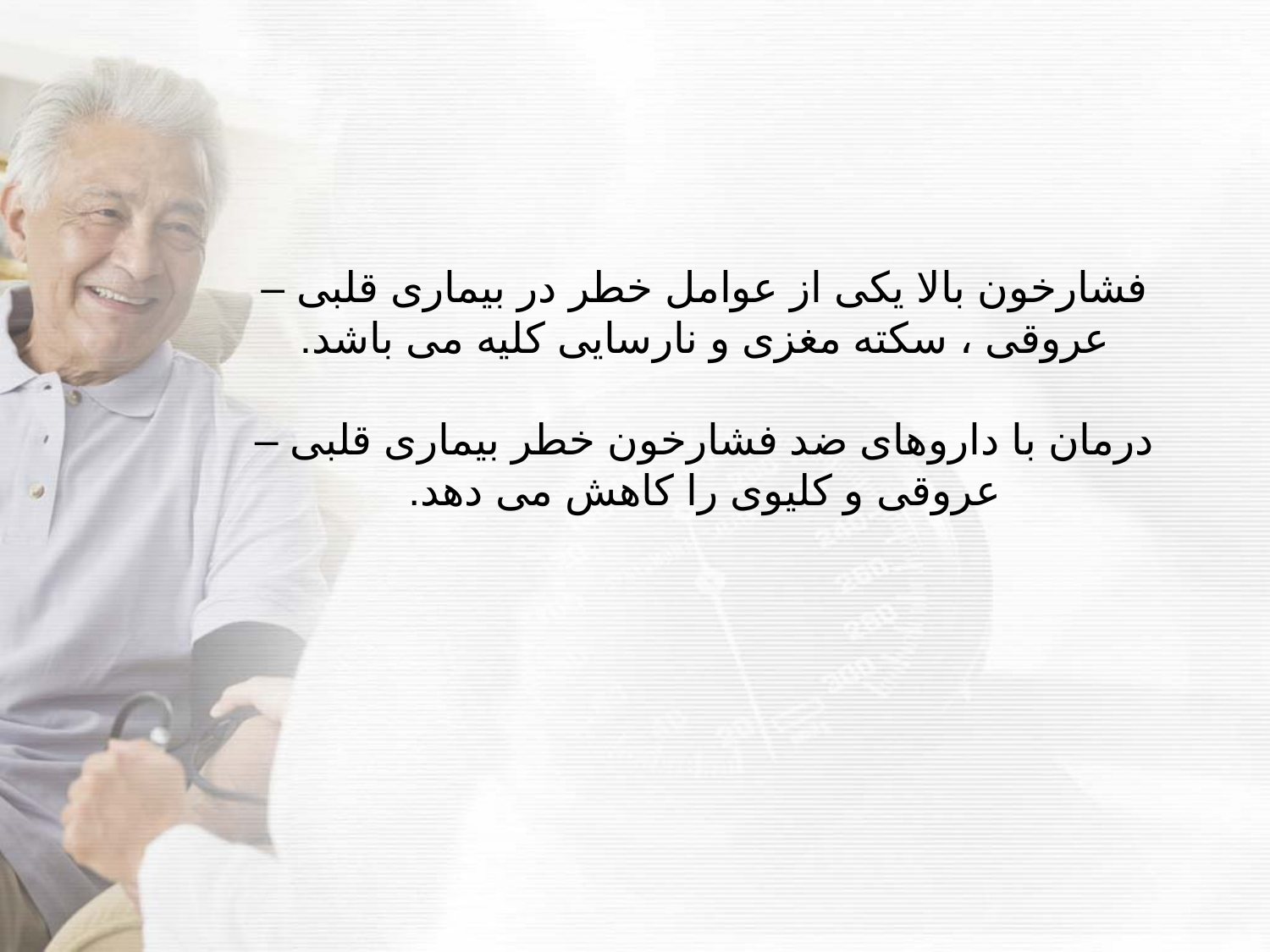

فشارخون بالا یکی از عوامل خطر در بیماری قلبی – عروقی ، سکته مغزی و نارسایی کلیه می باشد.

درمان با داروهای ضد فشارخون خطر بیماری قلبی – عروقی و کلیوی را کاهش می دهد.